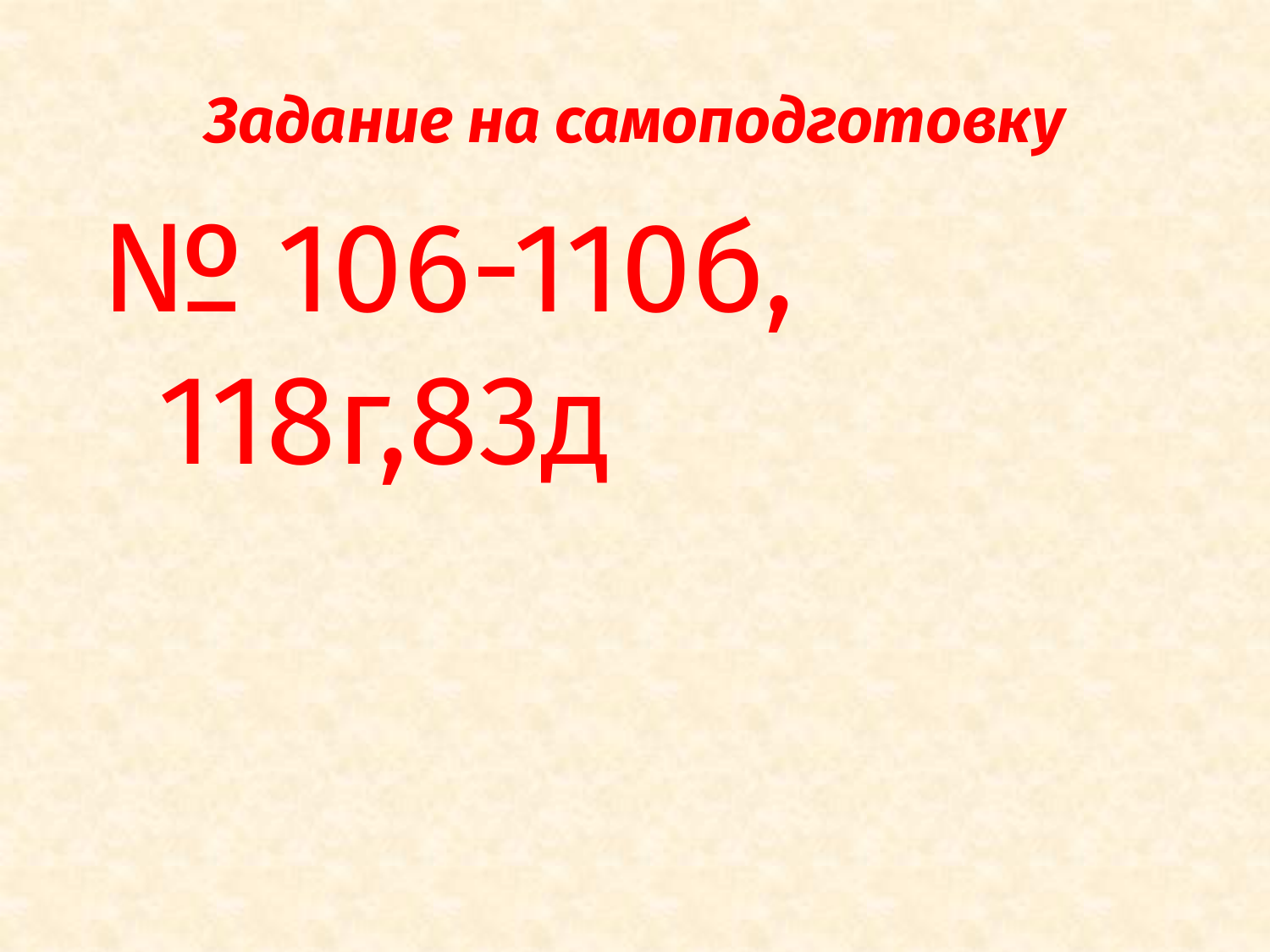

# Задание на самоподготовку
№ 106-110б, 118г,83д